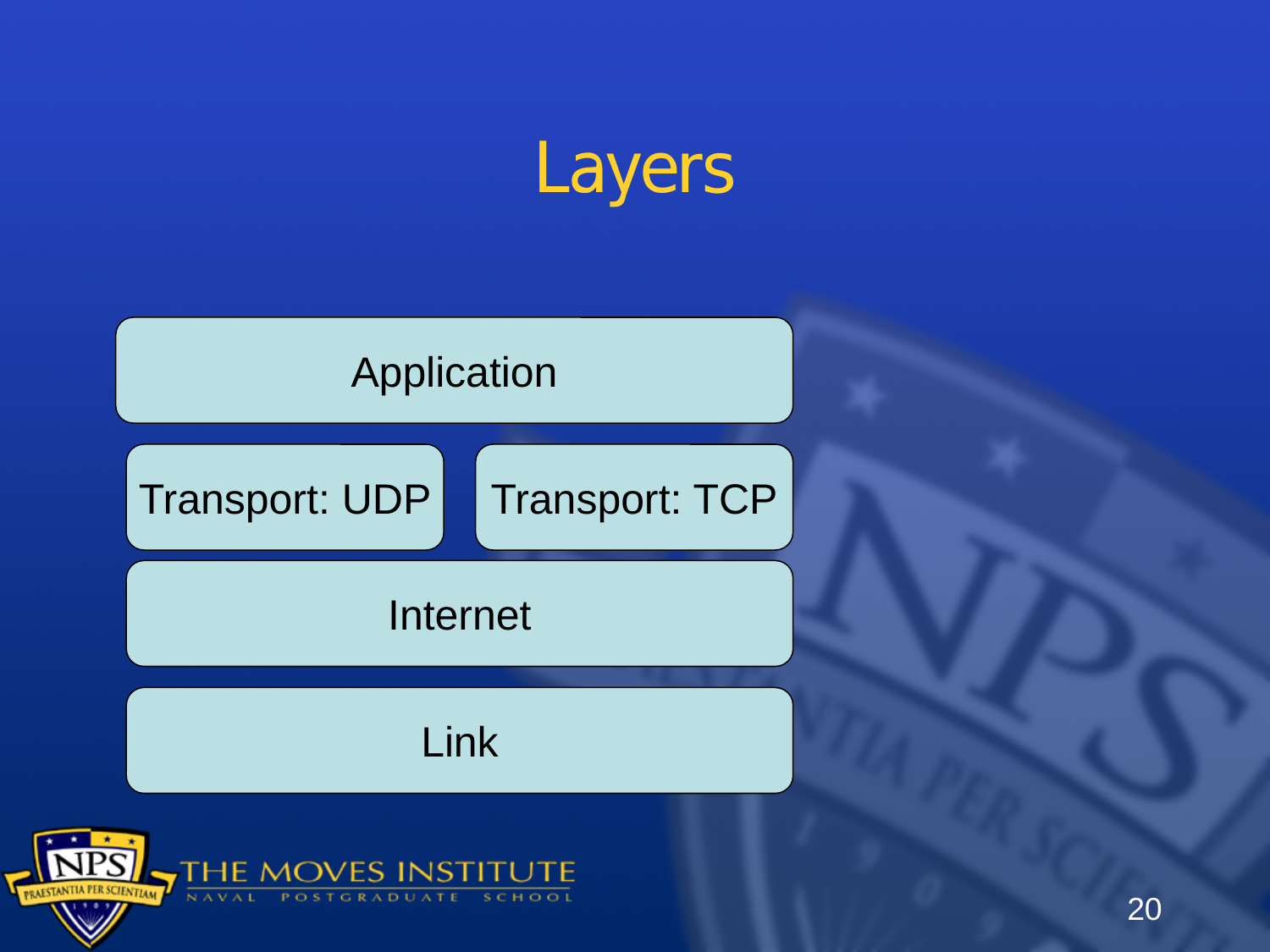

# Layers
Application
Transport: UDP
Transport: TCP
Internet
Link
20